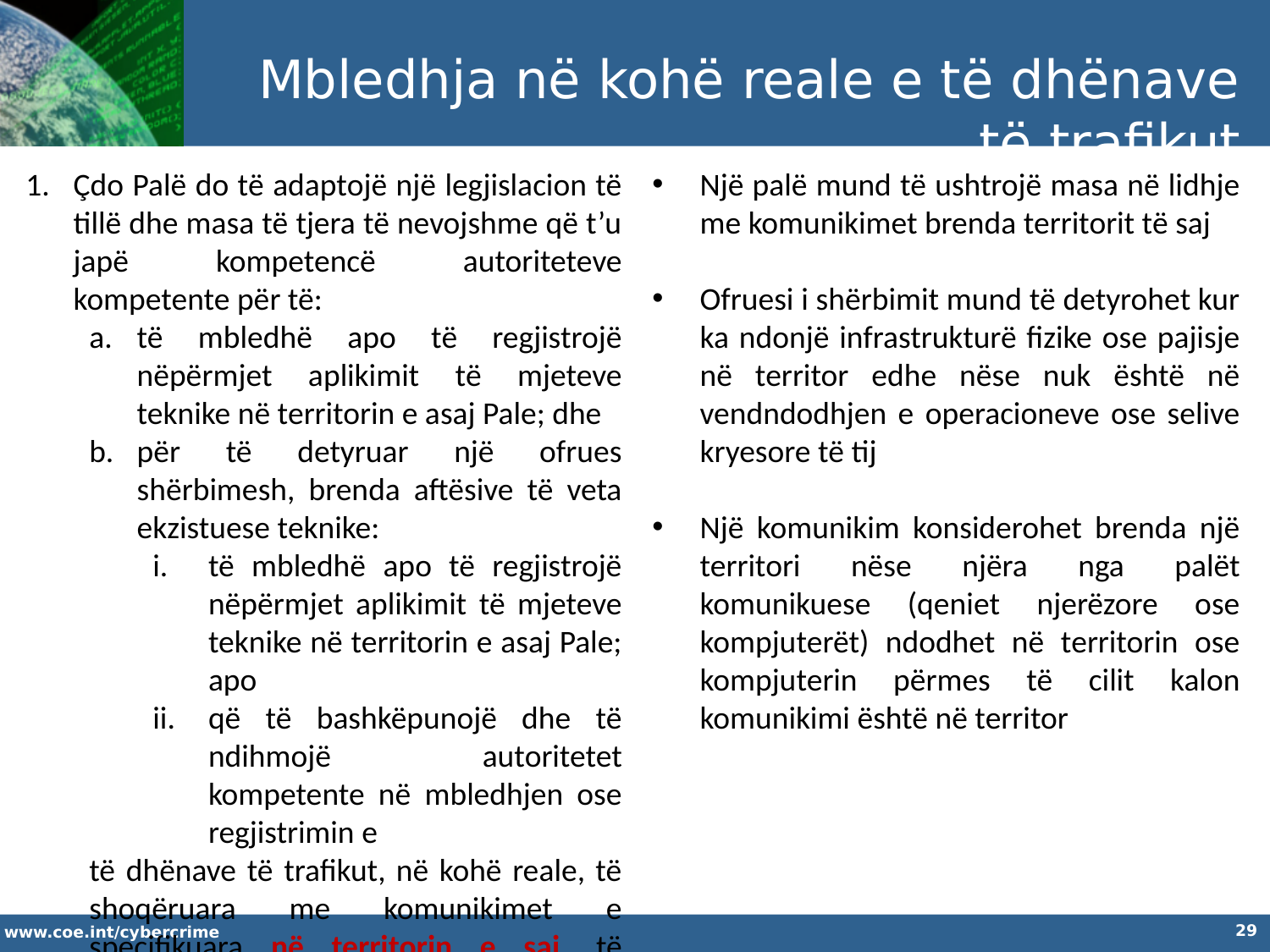

Mbledhja në kohë reale e të dhënave të trafikut
Çdo Palë do të adaptojë një legjislacion të tillë dhe masa të tjera të nevojshme që t’u japë kompetencë autoriteteve kompetente për të:
të mbledhë apo të regjistrojë nëpërmjet aplikimit të mjeteve teknike në territorin e asaj Pale; dhe
për të detyruar një ofrues shërbimesh, brenda aftësive të veta ekzistuese teknike:
të mbledhë apo të regjistrojë nëpërmjet aplikimit të mjeteve teknike në territorin e asaj Pale; apo
që të bashkëpunojë dhe të ndihmojë autoritetet kompetente në mbledhjen ose regjistrimin e
të dhënave të trafikut, në kohë reale, të shoqëruara me komunikimet e specifikuara në territorin e saj, të transmetuara nëpërmjet një sistemi kompjuterik.
Një palë mund të ushtrojë masa në lidhje me komunikimet brenda territorit të saj

Ofruesi i shërbimit mund të detyrohet kur ka ndonjë infrastrukturë fizike ose pajisje në territor edhe nëse nuk është në vendndodhjen e operacioneve ose selive kryesore të tij

Një komunikim konsiderohet brenda një territori nëse njëra nga palët komunikuese (qeniet njerëzore ose kompjuterët) ndodhet në territorin ose kompjuterin përmes të cilit kalon komunikimi është në territor